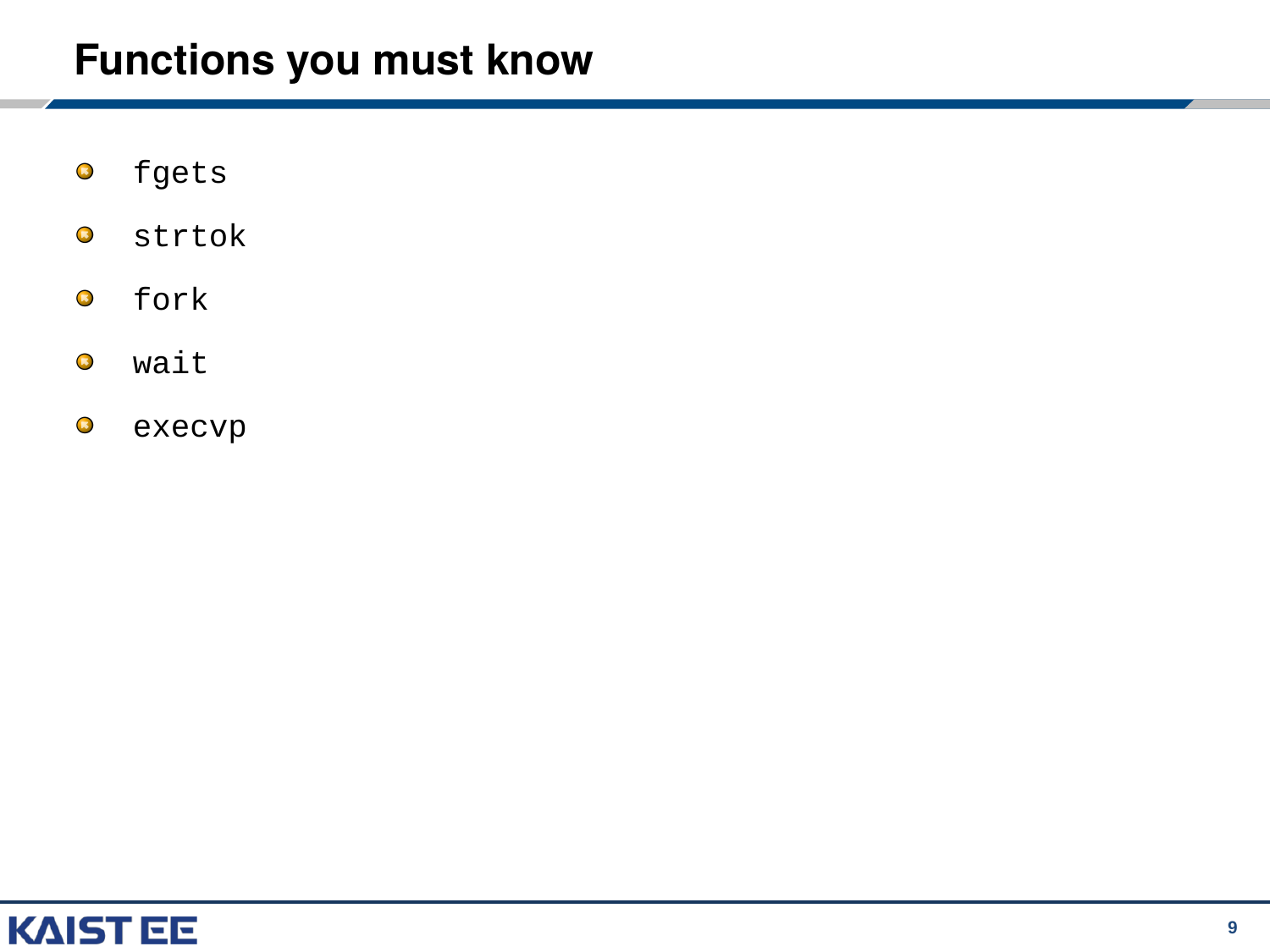

# Functions you must know
fgets
strtok
fork
wait
execvp